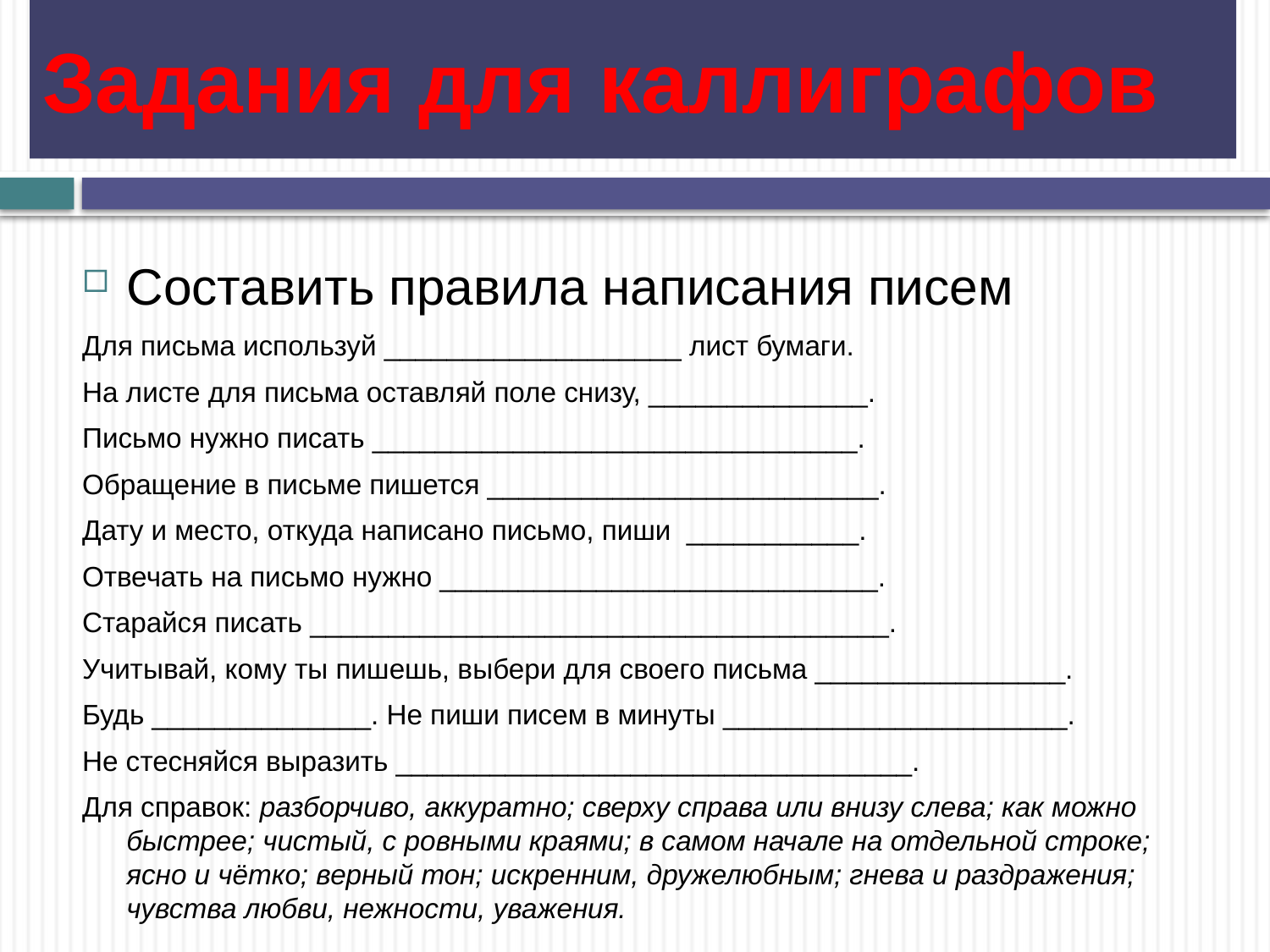

# Задания для каллиграфов
Составить правила написания писем
Для письма используй ___________________ лист бумаги.
На листе для письма оставляй поле снизу, ______________.
Письмо нужно писать _______________________________.
Обращение в письме пишется _________________________.
Дату и место, откуда написано письмо, пиши  ___________.
Отвечать на письмо нужно ____________________________.
Старайся писать _____________________________________.
Учитывай, кому ты пишешь, выбери для своего письма ________________.
Будь ______________. Не пиши писем в минуты ______________________.
Не стесняйся выразить _________________________________.
Для справок: разборчиво, аккуратно; сверху справа или внизу слева; как можно быстрее; чистый, с ровными краями; в самом начале на отдельной строке; ясно и чётко; верный тон; искренним, дружелюбным; гнева и раздражения; чувства любви, нежности, уважения.